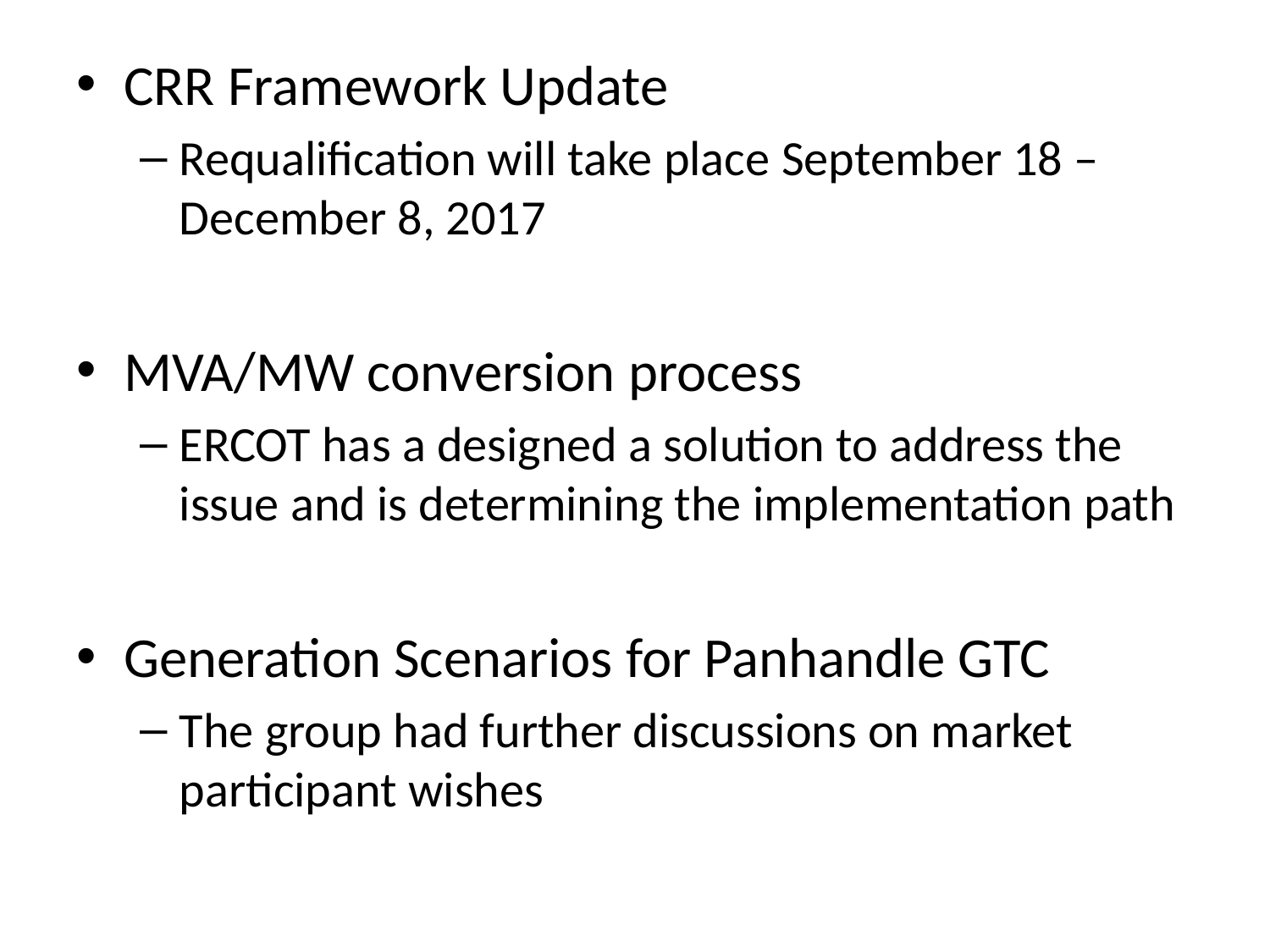

CRR Framework Update
Requalification will take place September 18 – December 8, 2017

MVA/MW conversion process
ERCOT has a designed a solution to address the issue and is determining the implementation path

Generation Scenarios for Panhandle GTC
The group had further discussions on market participant wishes